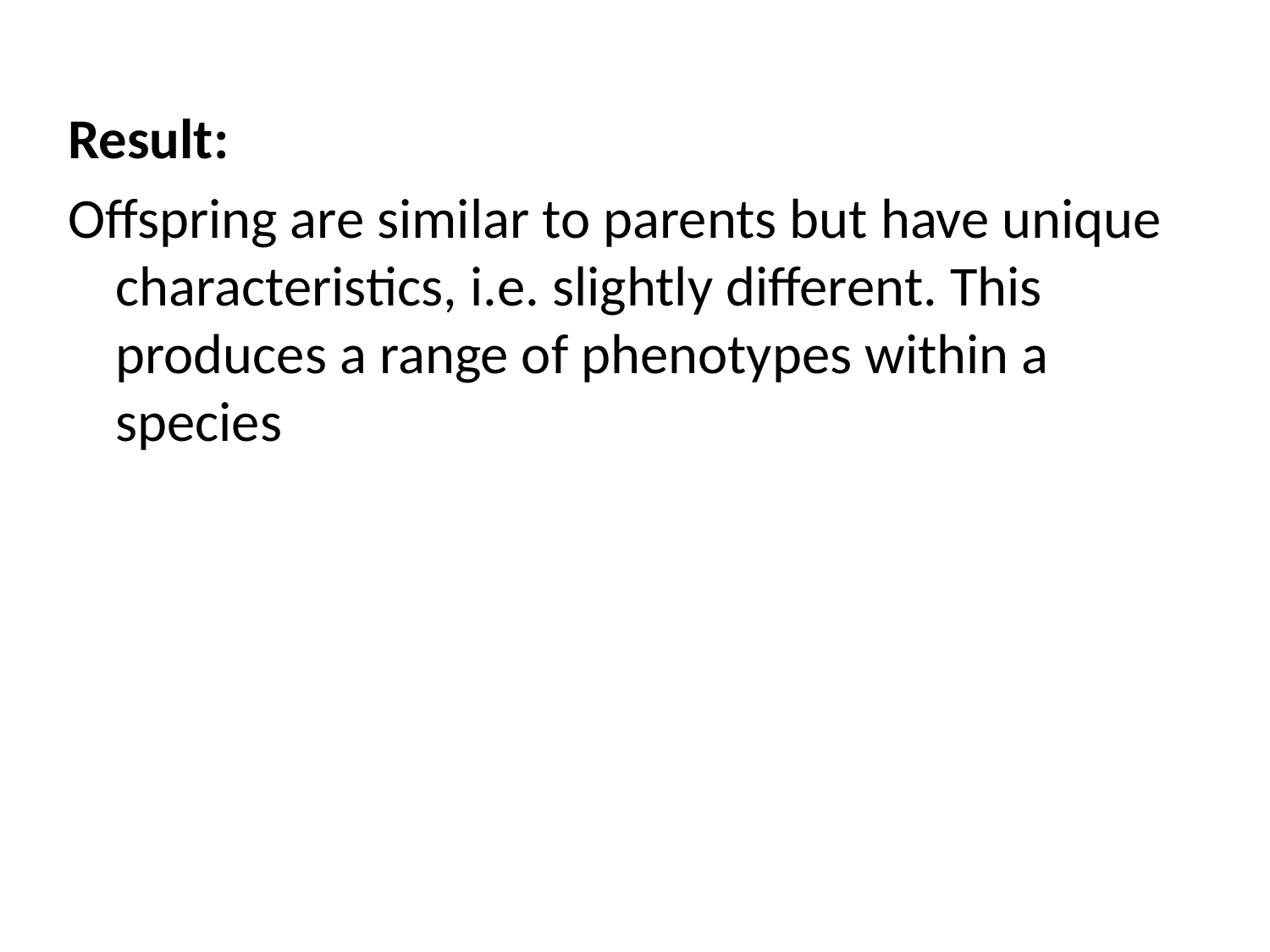

Result:
Offspring are similar to parents but have unique characteristics, i.e. slightly different. This produces a range of phenotypes within a species